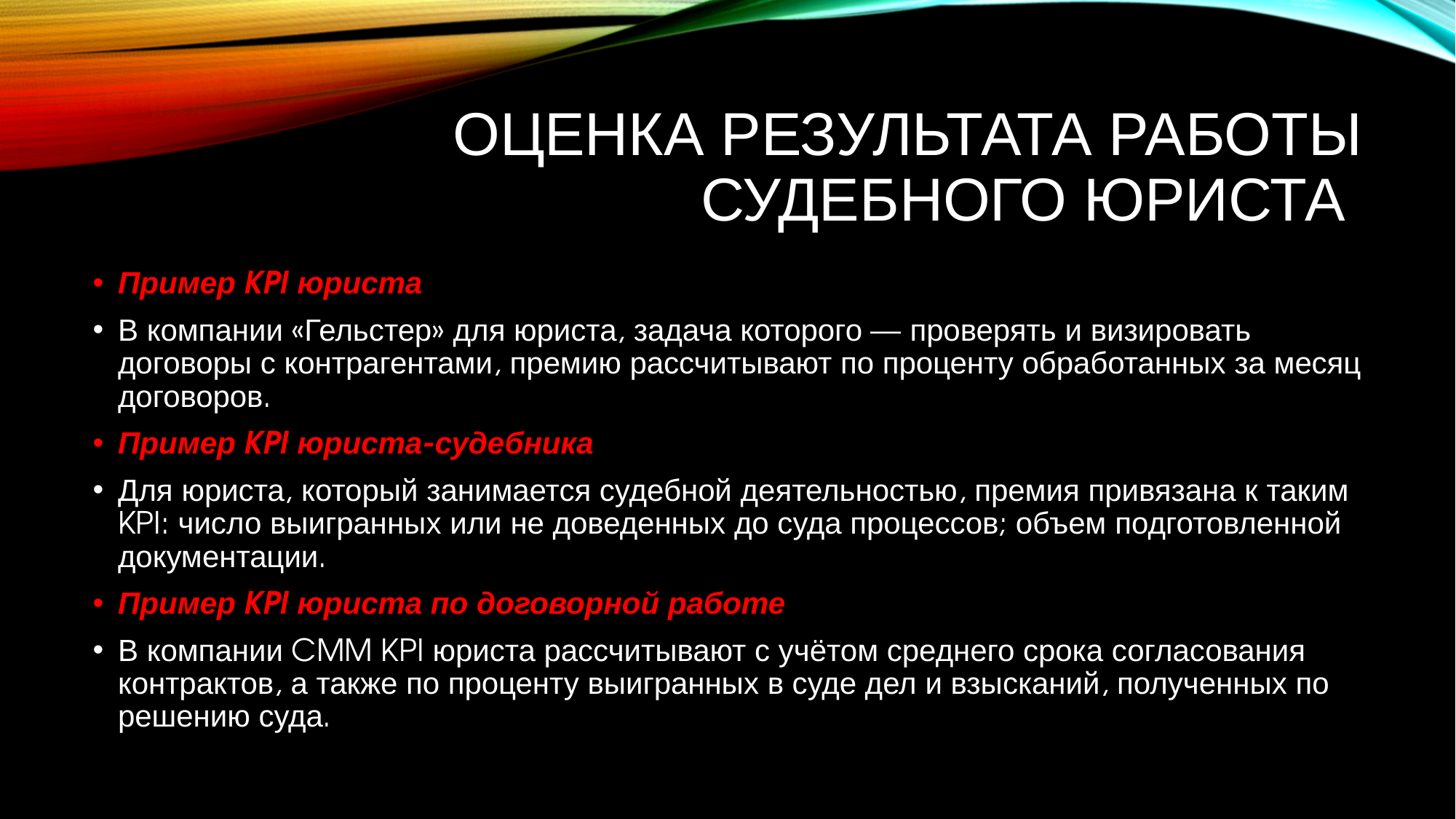

# оценка результата работы судебного юриста
Пример KPI юриста
В компании «Гельстер» для юриста, задача которого — проверять и визировать договоры с контрагентами, премию рассчитывают по проценту обработанных за месяц договоров.
Пример KPI юриста-судебника
Для юриста, который занимается судебной деятельностью, премия привязана к таким KPI: число выигранных или не доведенных до суда процессов; объем подготовленной документации.
Пример KPI юриста по договорной работе
В компании CMM KPI юриста рассчитывают с учётом среднего срока согласования контрактов, а также по проценту выигранных в суде дел и взысканий, полученных по решению суда.